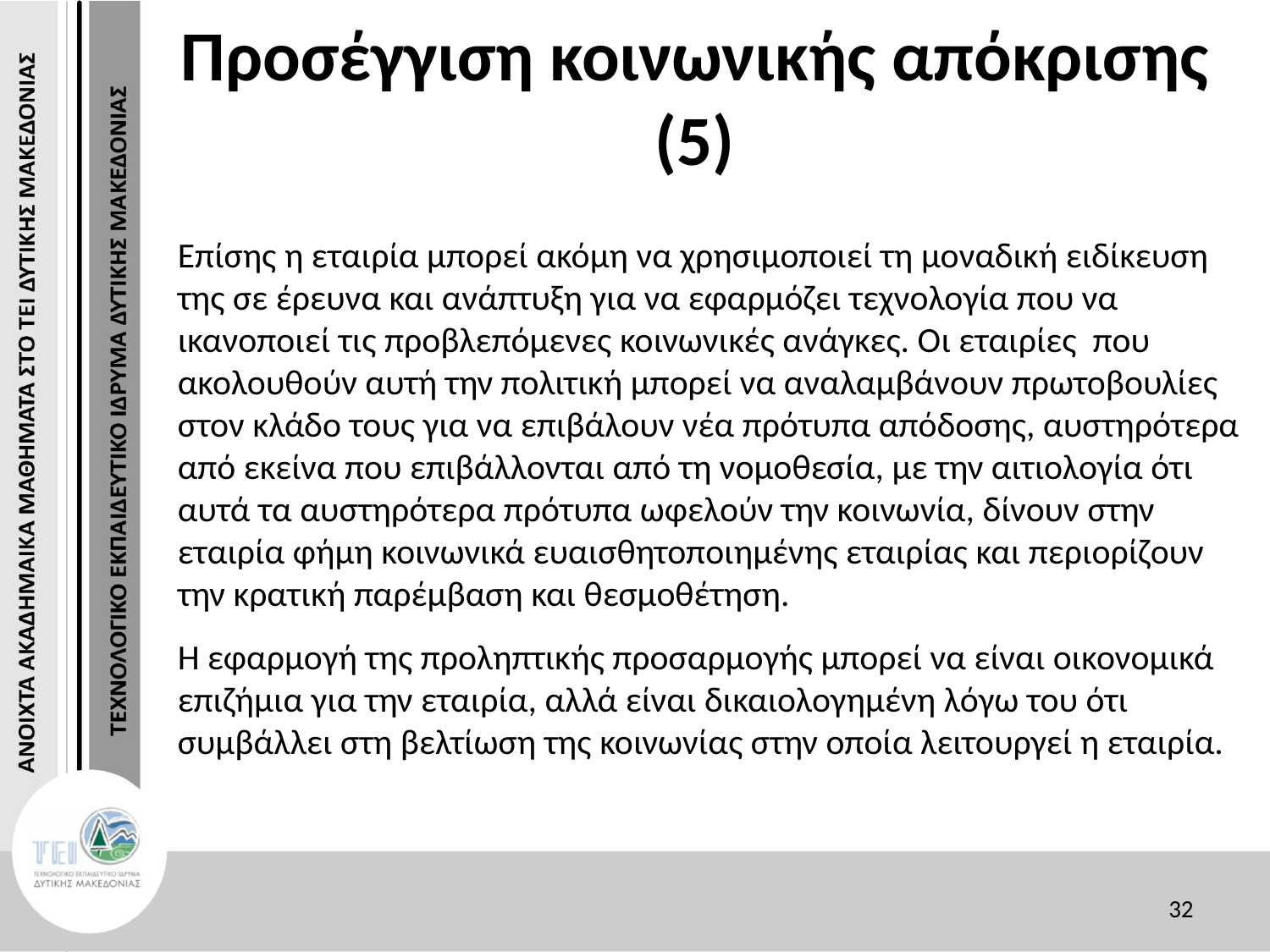

# Προσέγγιση κοινωνικής απόκρισης (5)
Επίσης η εταιρία μπορεί ακόμη να χρησιμοποιεί τη μοναδική ειδίκευση της σε έρευνα και ανάπτυξη για να εφαρμόζει τεχνολογία που να ικανοποιεί τις προβλεπόμενες κοινωνικές ανάγκες. Οι εταιρίες  που ακολουθούν αυτή την πολιτική μπορεί να αναλαμβάνουν πρωτοβουλίες στον κλάδο τους για να επιβάλουν νέα πρότυπα απόδοσης, αυστηρότερα από εκείνα που επιβάλλονται από τη νομοθεσία, με την αιτιολογία ότι αυτά τα αυστηρότερα πρότυπα ωφελούν την κοινωνία, δίνουν στην εταιρία φήμη κοινωνικά ευαισθητοποιημένης εταιρίας και περιορίζουν την κρατική παρέμβαση και θεσμοθέτηση.
Η εφαρμογή της προληπτικής προσαρμογής μπορεί να είναι οικονομικά επιζήμια για την εταιρία, αλλά είναι δικαιολογημένη λόγω του ότι συμβάλλει στη βελτίωση της κοινωνίας στην οποία λειτουργεί η εταιρία.
32